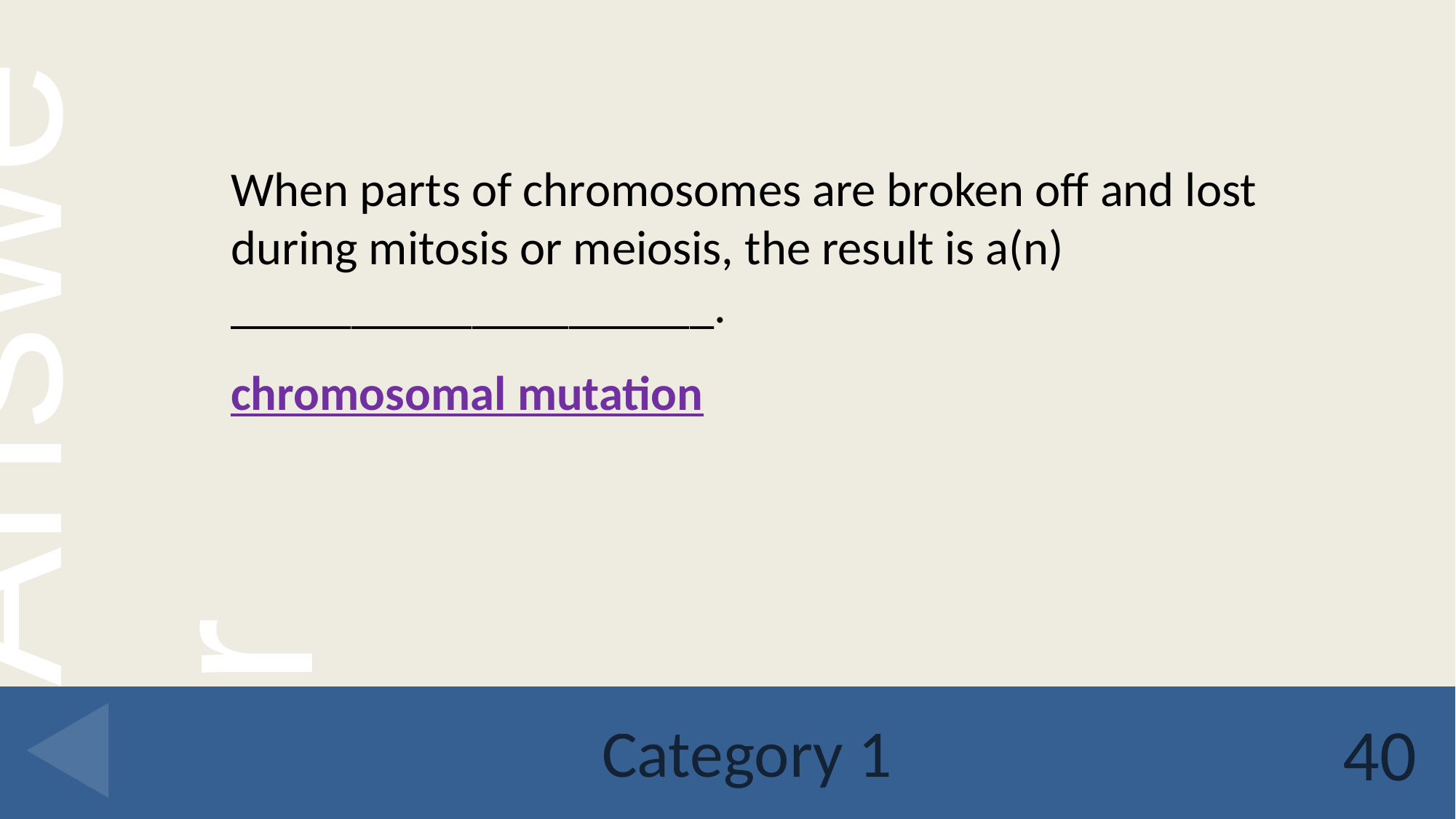

When parts of chromosomes are broken off and lost during mitosis or meiosis, the result is a(n) ____________________.
chromosomal mutation

# Category 1
40